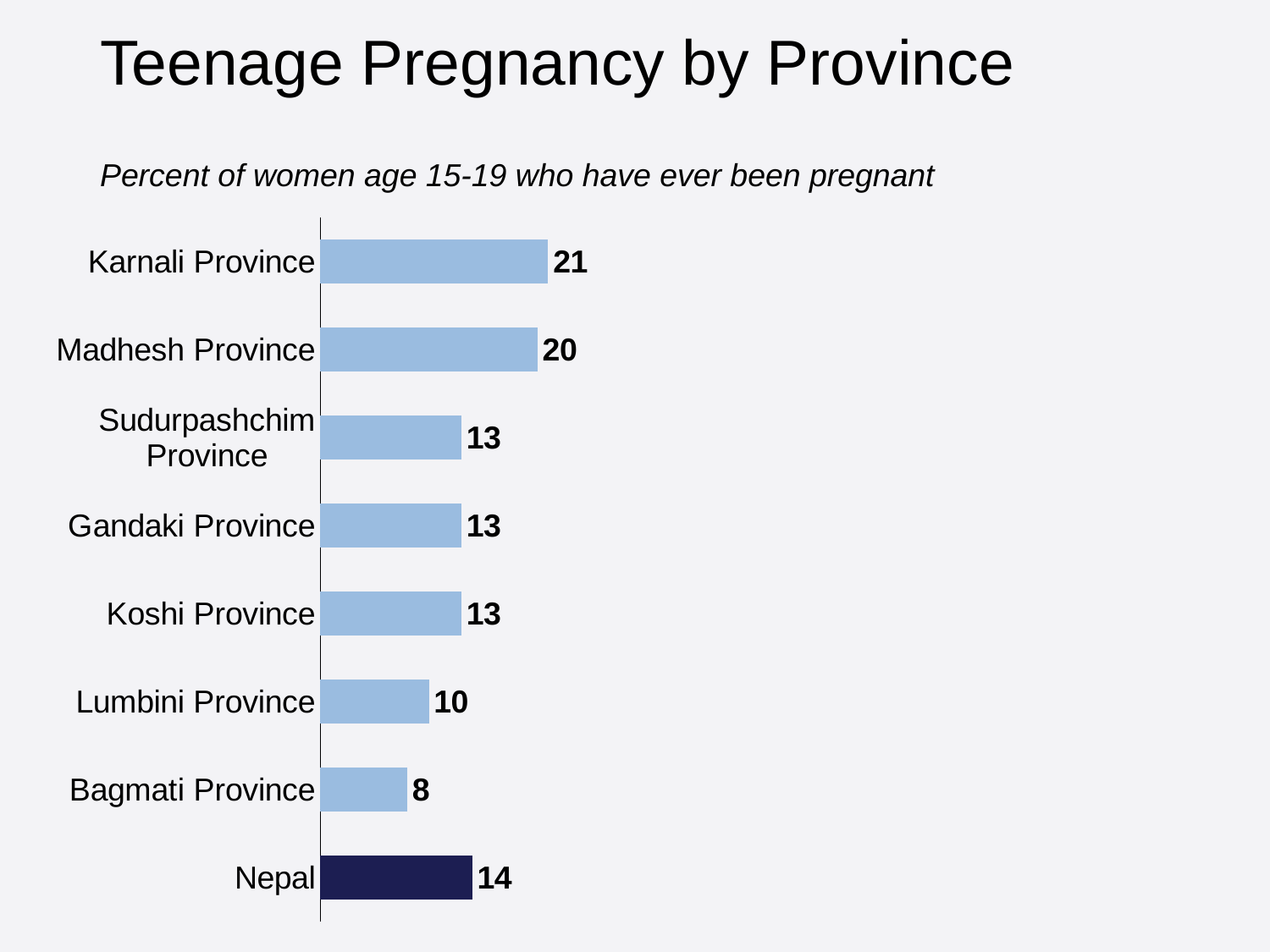

Teenage Pregnancy by Province

Percent of women age 15-19 who have ever been pregnant

### Chart

| Category |  |
|---|---|
| Nepal | 14.0 |
| Bagmati Province | 8.0 |
| Lumbini Province | 10.0 |
| Koshi Province | 13.0 |
| Gandaki Province | 13.0 |
| Sudurpashchim Province | 13.0 |
| Madhesh Province | 20.0 |
| Karnali Province | 21.0 |